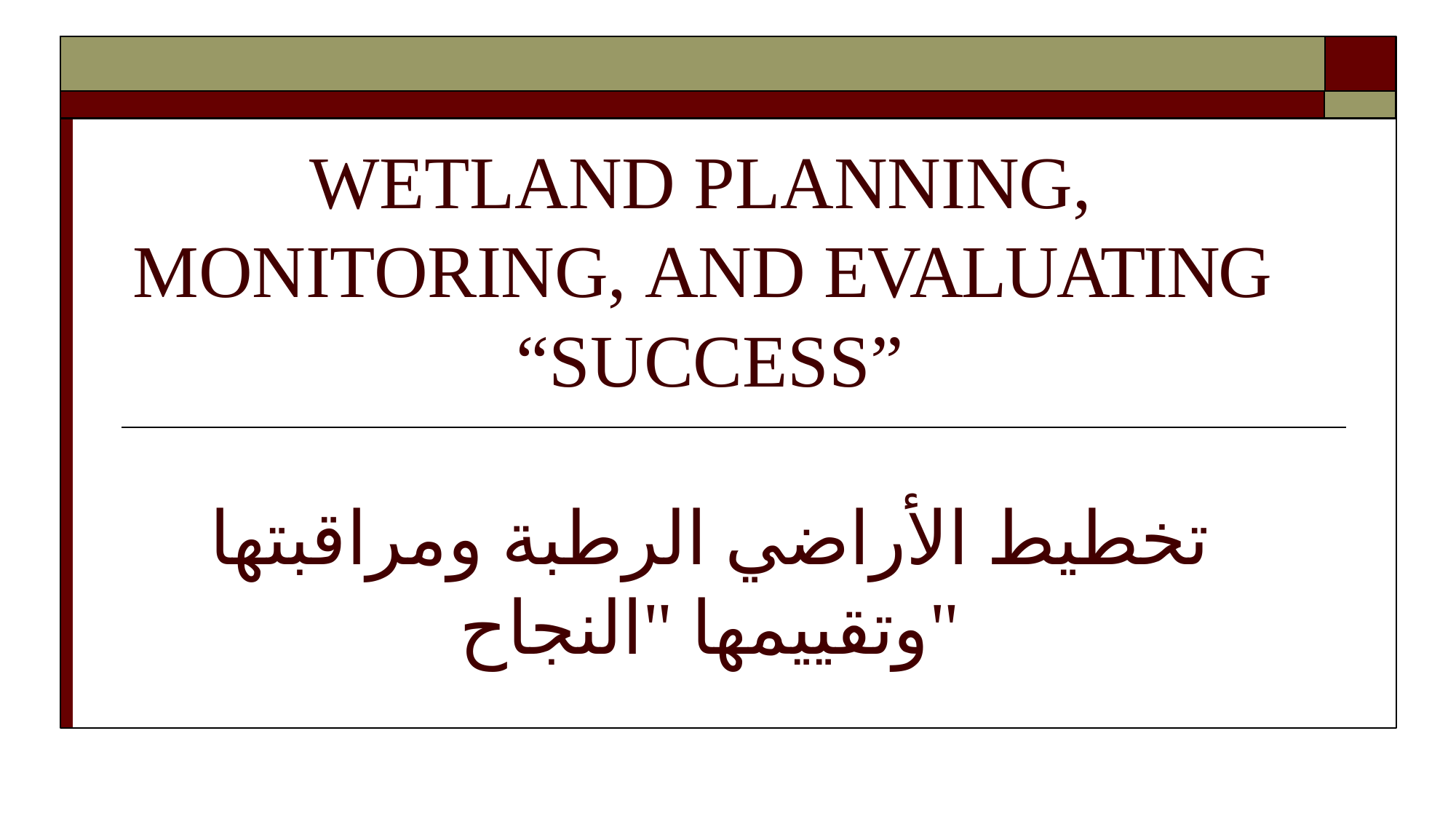

# WETLAND PLANNING,  MONITORING, AND EVALUATING  “SUCCESS” تخطيط الأراضي الرطبة ومراقبتها وتقييمها "النجاح"